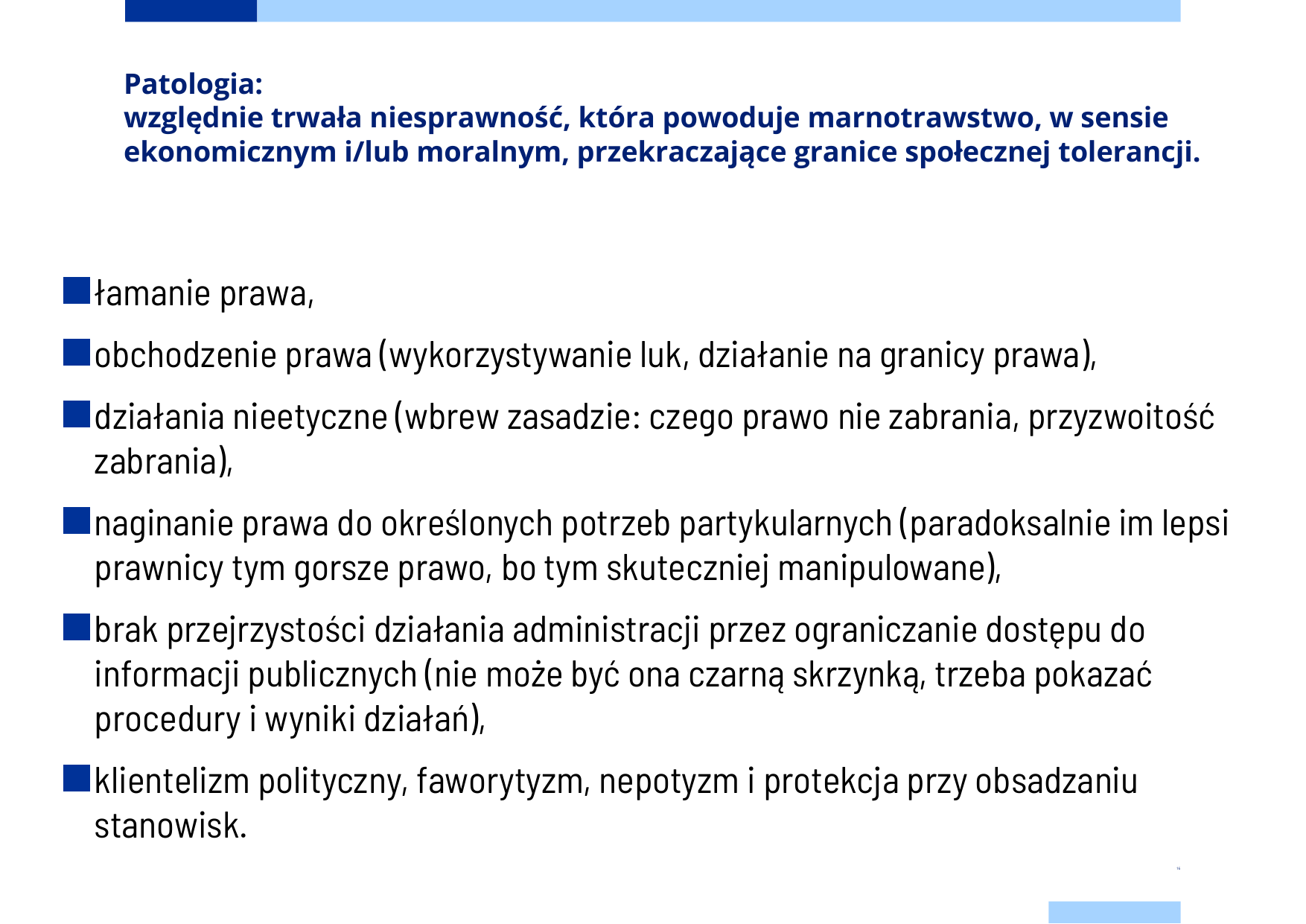

# Patologia: względnie trwała niesprawność, która powoduje marnotrawstwo, w sensie ekonomicznym i/lub moralnym, przekraczające granice społecznej tolerancji.
łamanie prawa,
obchodzenie prawa (wykorzystywanie luk, działanie na granicy prawa),
działania nieetyczne (wbrew zasadzie: czego prawo nie zabrania, przyzwoitość zabrania),
naginanie prawa do określonych potrzeb partykularnych (paradoksalnie im lepsi prawnicy tym gorsze prawo, bo tym skuteczniej manipulowane),
brak przejrzystości działania administracji przez ograniczanie dostępu do informacji publicznych (nie może być ona czarną skrzynką, trzeba pokazać procedury i wyniki działań),
klientelizm polityczny, faworytyzm, nepotyzm i protekcja przy obsadzaniu stanowisk.

16